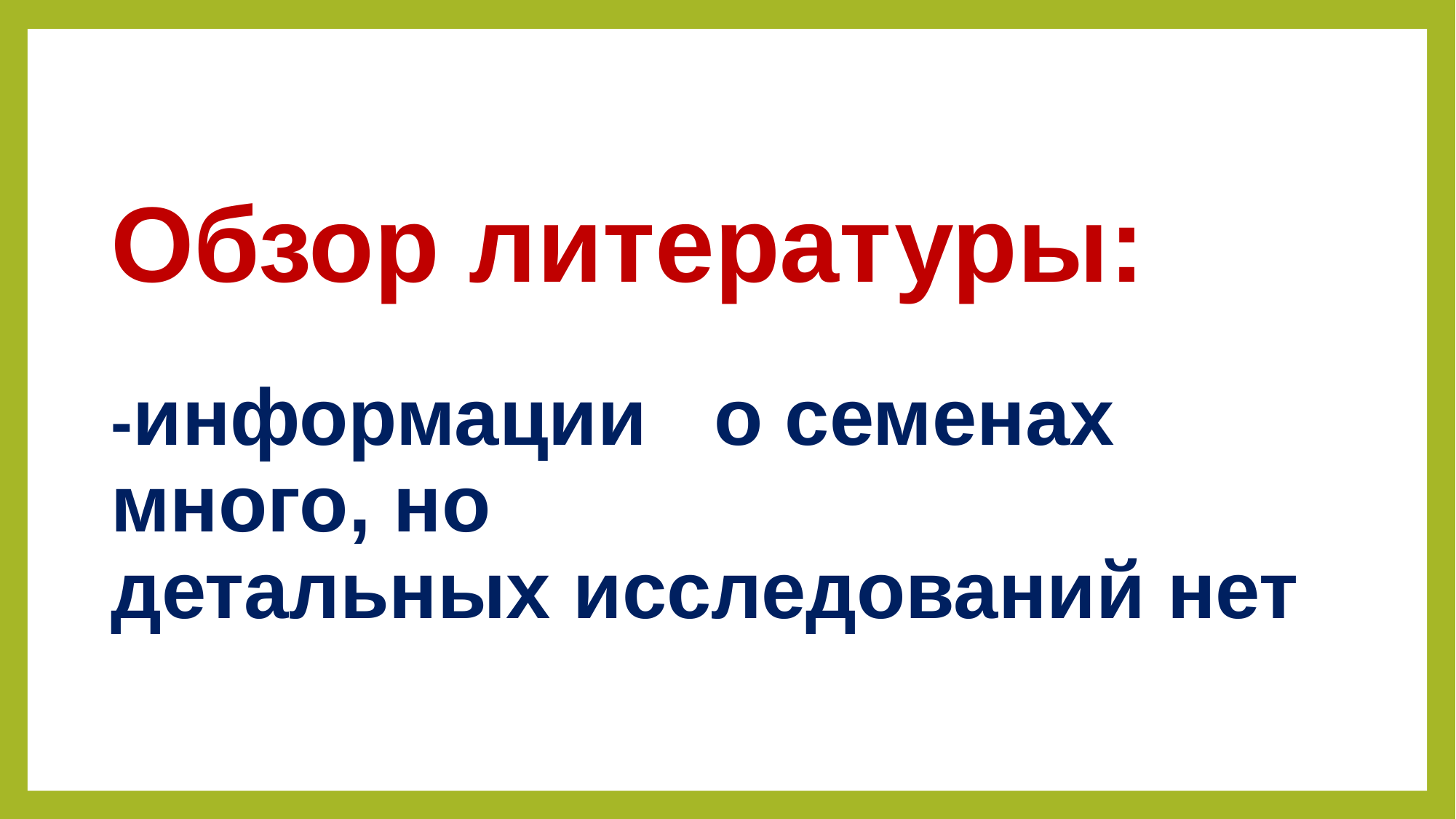

# Обзор литературы: -информации   о семенах много, но детальных исследований нет